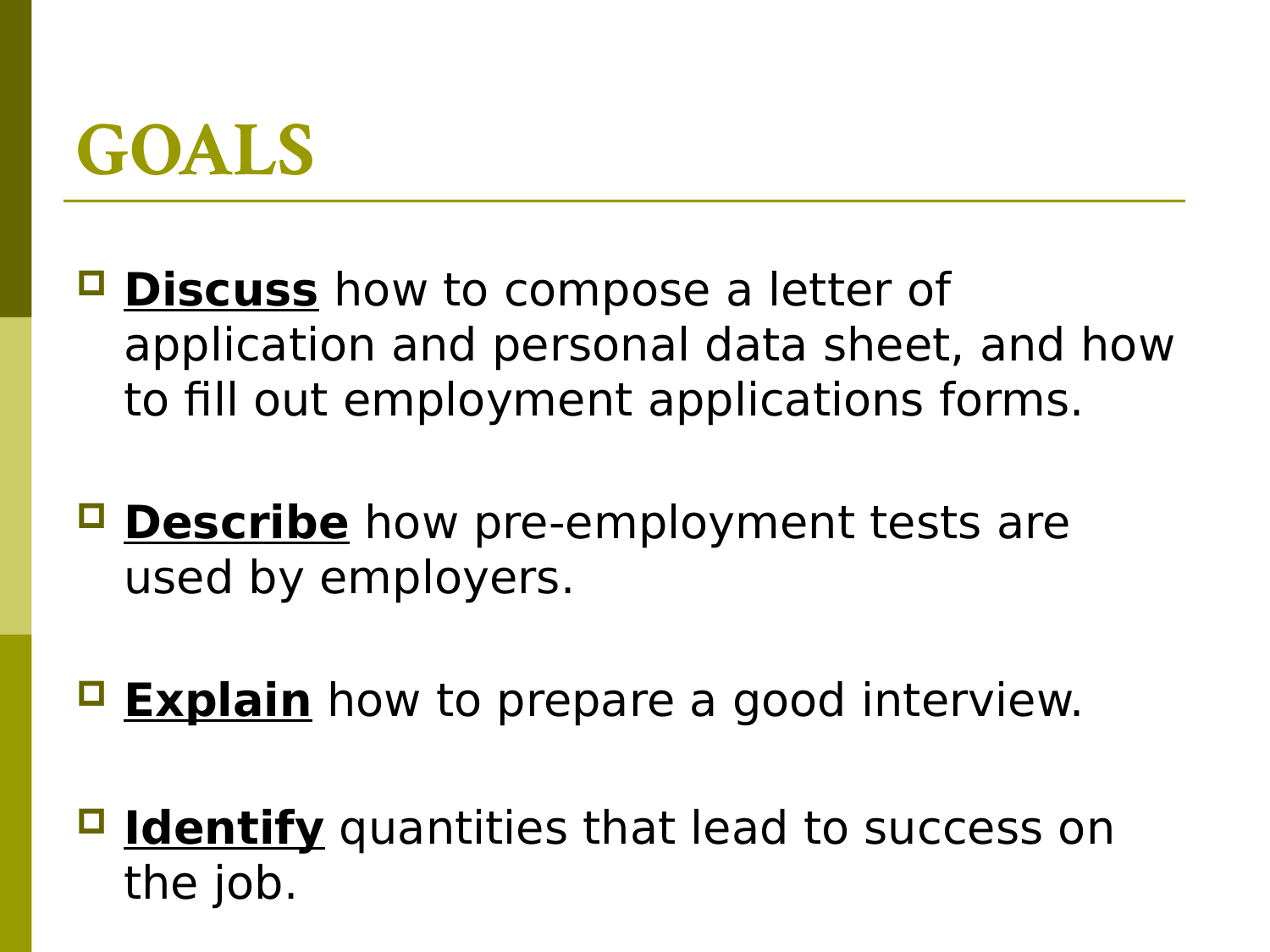

# GOALS
Discuss how to compose a letter of application and personal data sheet, and how to fill out employment applications forms.

Describe how pre-employment tests are used by employers.

Explain how to prepare a good interview.

Identify quantities that lead to success on the job.